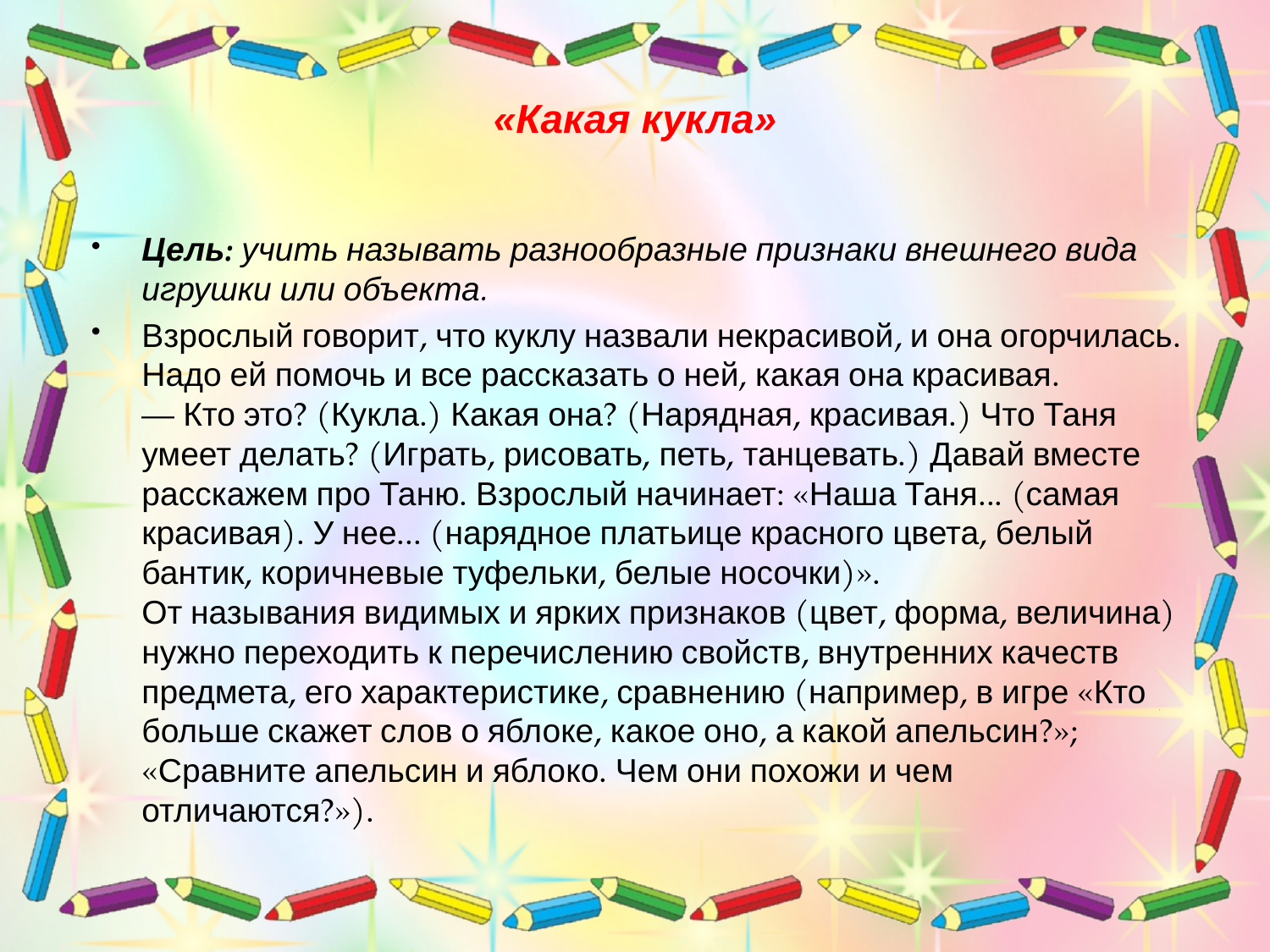

# «Какая кукла»
Цель: учить называть разнообразные признаки внешнего вида игрушки или объекта.
Взрослый говорит, что куклу назвали некрасивой, и она огорчилась. Надо ей помочь и все рассказать о ней, какая она красивая.
— Кто это? (Кукла.) Какая она? (Нарядная, красивая.) Что Таня умеет делать? (Играть, рисовать, петь, танцевать.) Давай вместе расскажем про Таню. Взрослый начинает: «Наша Таня... (самая красивая). У нее... (нарядное платьице красного цвета, белый бантик, коричневые туфельки, белые носочки)».
От называния видимых и ярких признаков (цвет, форма, величина) нужно переходить к перечислению свойств, внутренних качеств предмета, его характеристике, сравнению (например, в игре «Кто больше скажет слов о яблоке, какое оно, а какой апельсин?»; «Сравните апельсин и яблоко. Чем они похожи и чем отличаются?»).